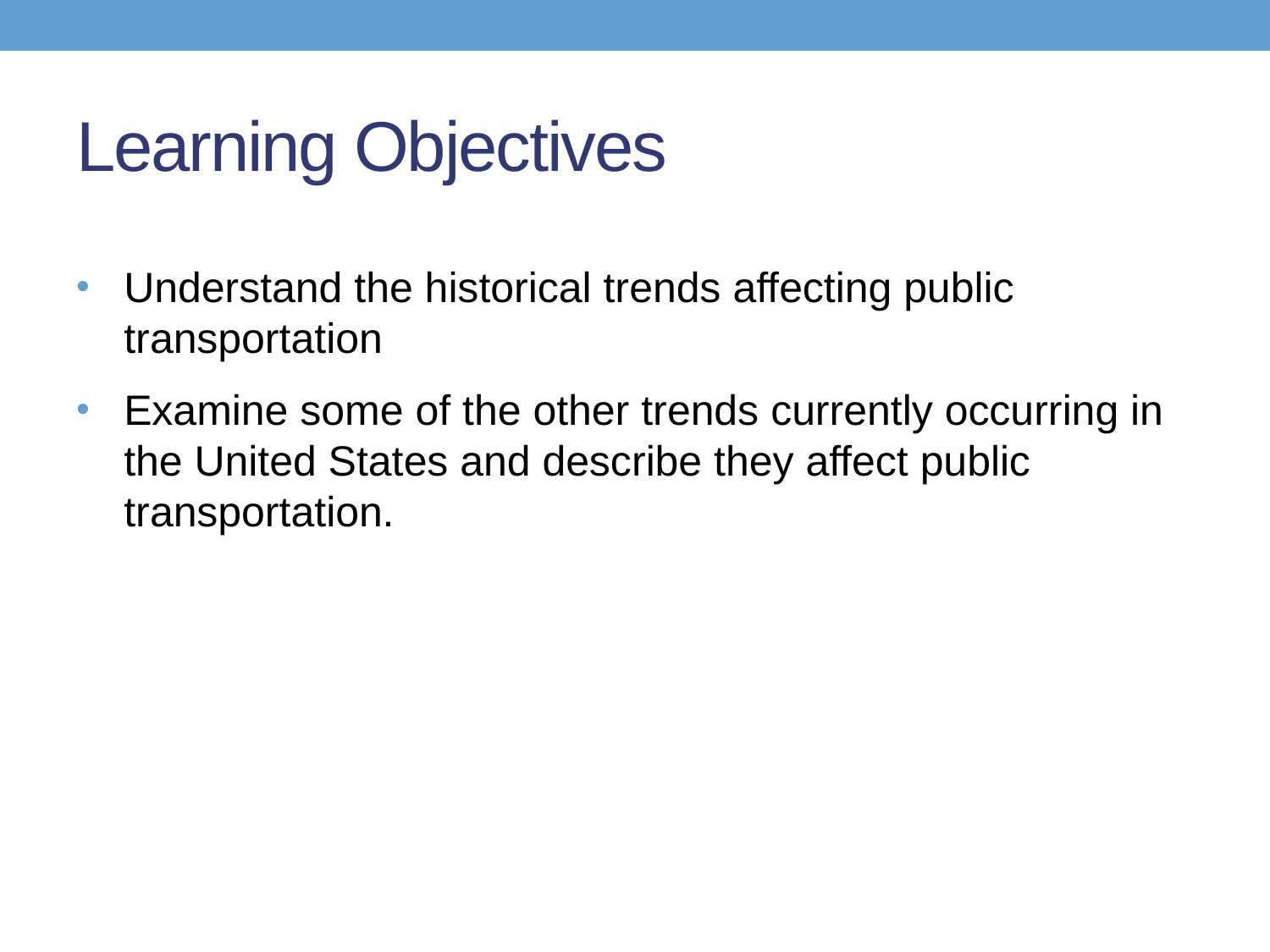

# Learning Objectives
Understand the historical trends affecting public transportation
Examine some of the other trends currently occurring in the United States and describe they affect public transportation.